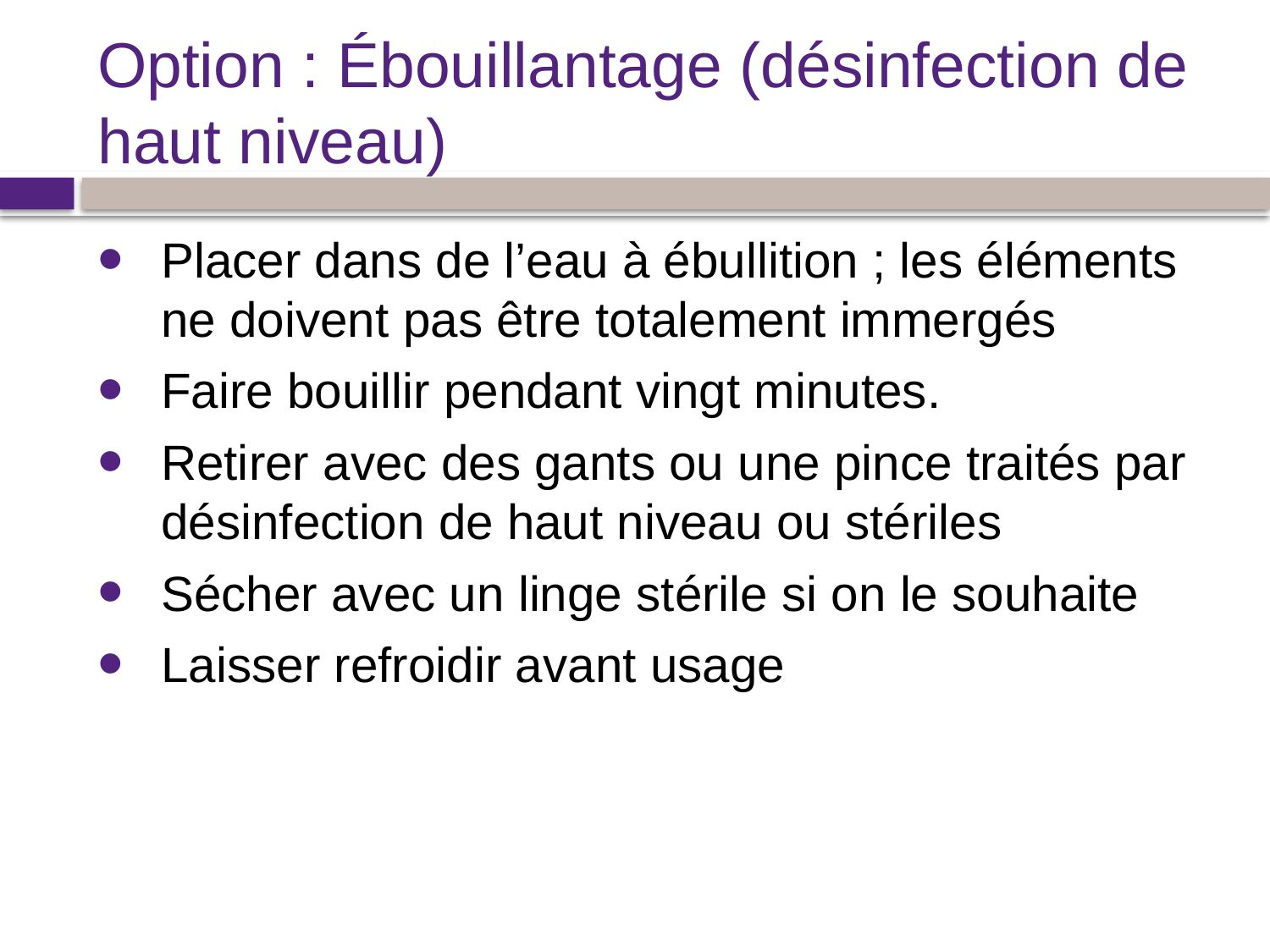

# Option : Ébouillantage (désinfection de haut niveau)
Placer dans de l’eau à ébullition ; les éléments ne doivent pas être totalement immergés
Faire bouillir pendant vingt minutes.
Retirer avec des gants ou une pince traités par désinfection de haut niveau ou stériles
Sécher avec un linge stérile si on le souhaite
Laisser refroidir avant usage